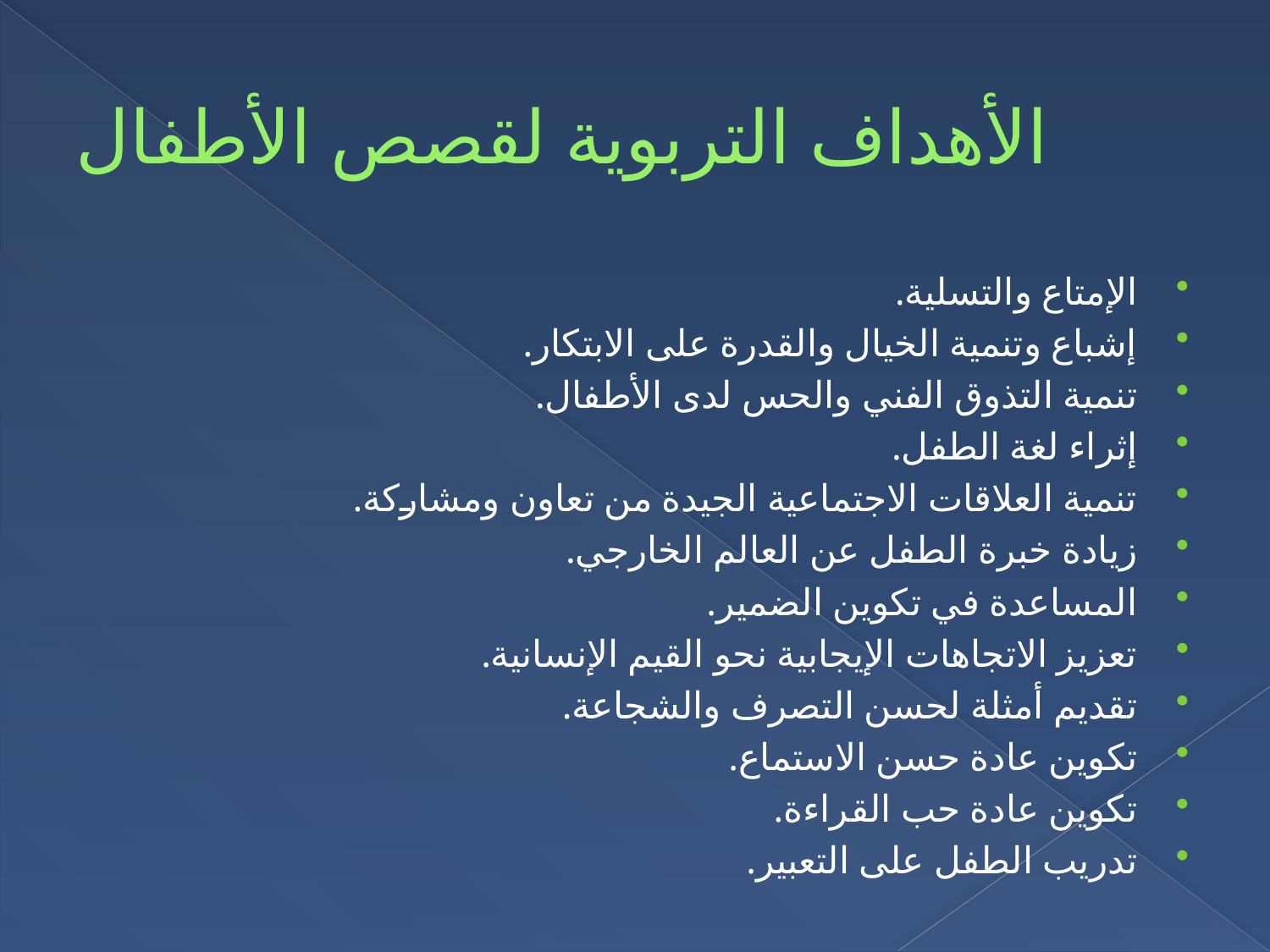

# الأهداف التربوية لقصص الأطفال
الإمتاع والتسلية.
إشباع وتنمية الخيال والقدرة على الابتكار.
تنمية التذوق الفني والحس لدى الأطفال.
إثراء لغة الطفل.
تنمية العلاقات الاجتماعية الجيدة من تعاون ومشاركة.
زيادة خبرة الطفل عن العالم الخارجي.
المساعدة في تكوين الضمير.
تعزيز الاتجاهات الإيجابية نحو القيم الإنسانية.
تقديم أمثلة لحسن التصرف والشجاعة.
تكوين عادة حسن الاستماع.
تكوين عادة حب القراءة.
تدريب الطفل على التعبير.